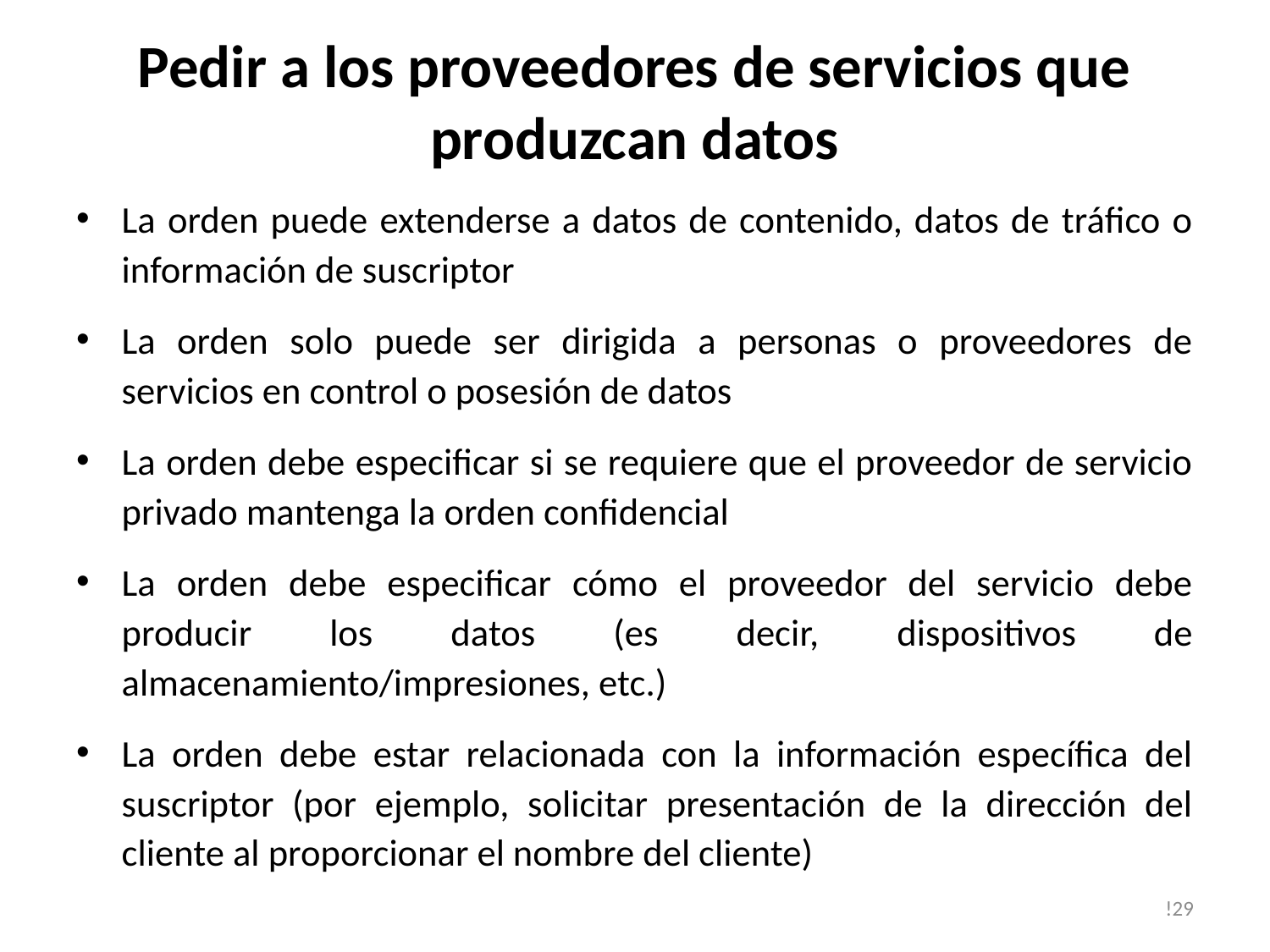

# Pedir a los proveedores de servicios que produzcan datos
La orden puede extenderse a datos de contenido, datos de tráfico o información de suscriptor
La orden solo puede ser dirigida a personas o proveedores de servicios en control o posesión de datos
La orden debe especificar si se requiere que el proveedor de servicio privado mantenga la orden confidencial
La orden debe especificar cómo el proveedor del servicio debe producir los datos (es decir, dispositivos de almacenamiento/impresiones, etc.)
La orden debe estar relacionada con la información específica del suscriptor (por ejemplo, solicitar presentación de la dirección del cliente al proporcionar el nombre del cliente)

!29